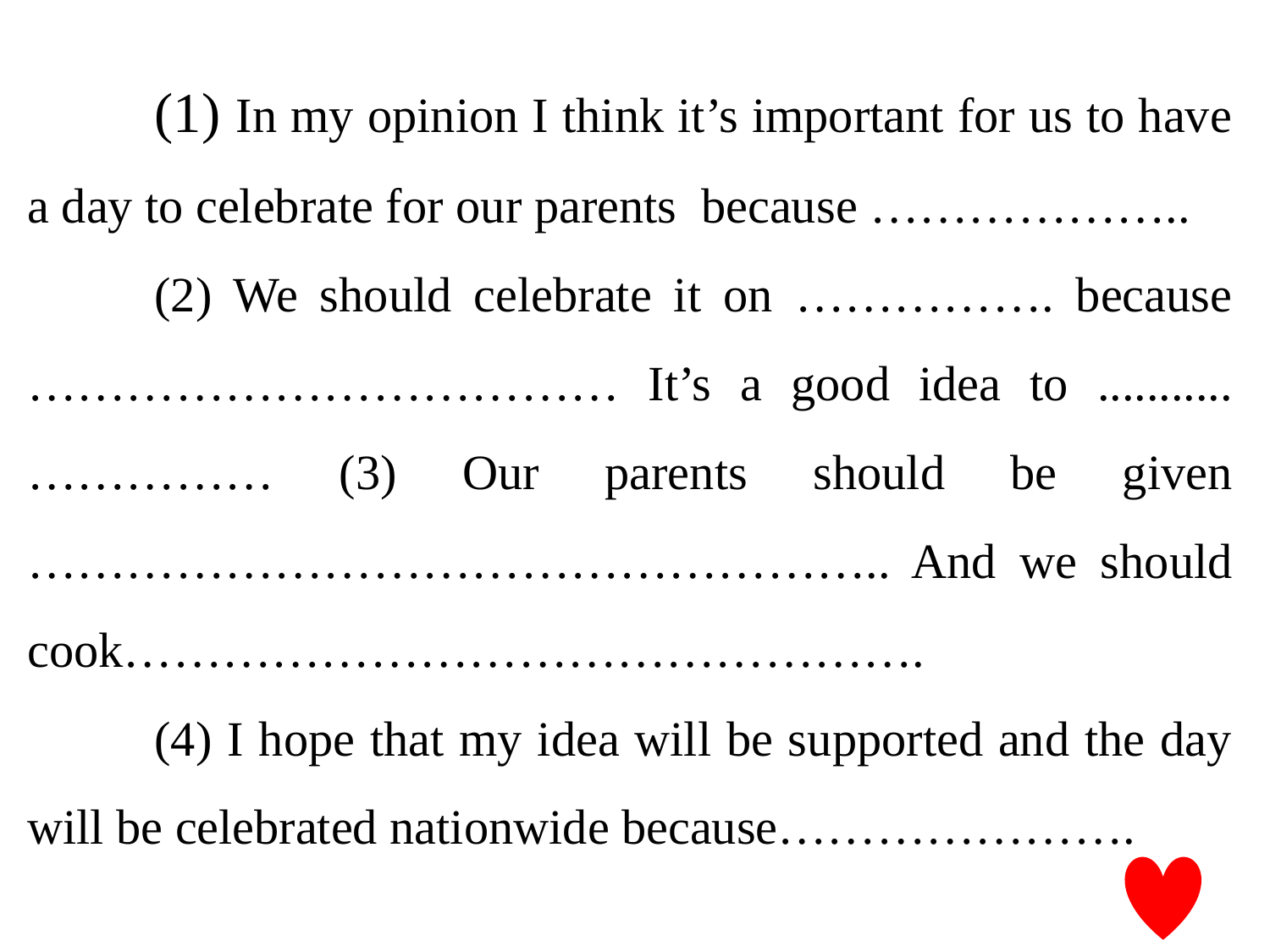

(1) In my opinion I think it’s important for us to have a day to celebrate for our parents  because ………………..
	(2) We should celebrate it on ……………. because ……………………………… It’s a good idea to ...........…………… (3) Our parents should be given …………………………………………….. And we should cook………………………………………….
	(4) I hope that my idea will be supported and the day will be celebrated nationwide because………………….